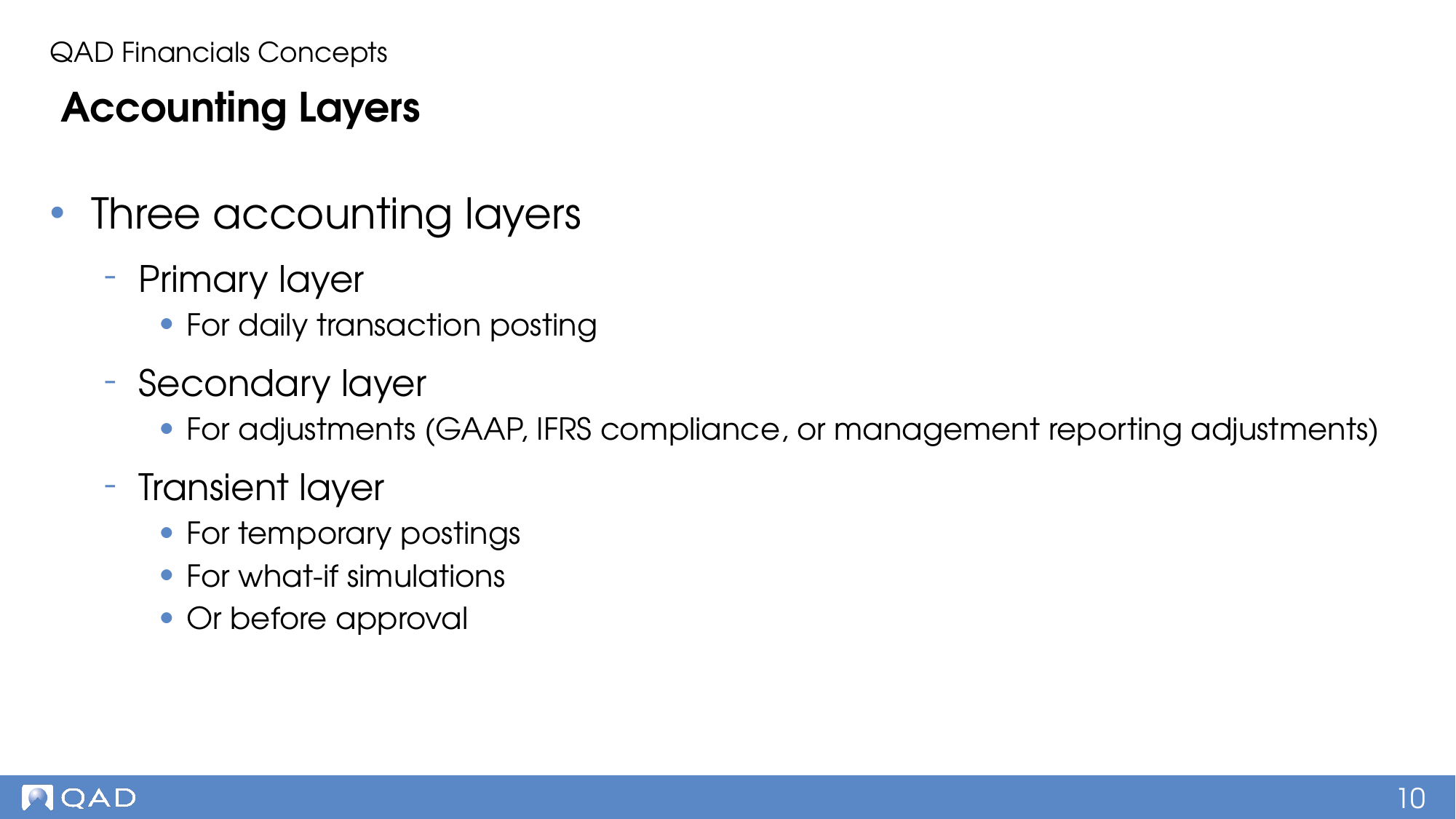

QAD Financials Concepts
# Accounting Layers
Three accounting layers
Primary layer
For daily transaction posting
Secondary layer
For adjustments (GAAP, IFRS compliance, or management reporting adjustments)
Transient layer
For temporary postings
For what-if simulations
Or before approval

10